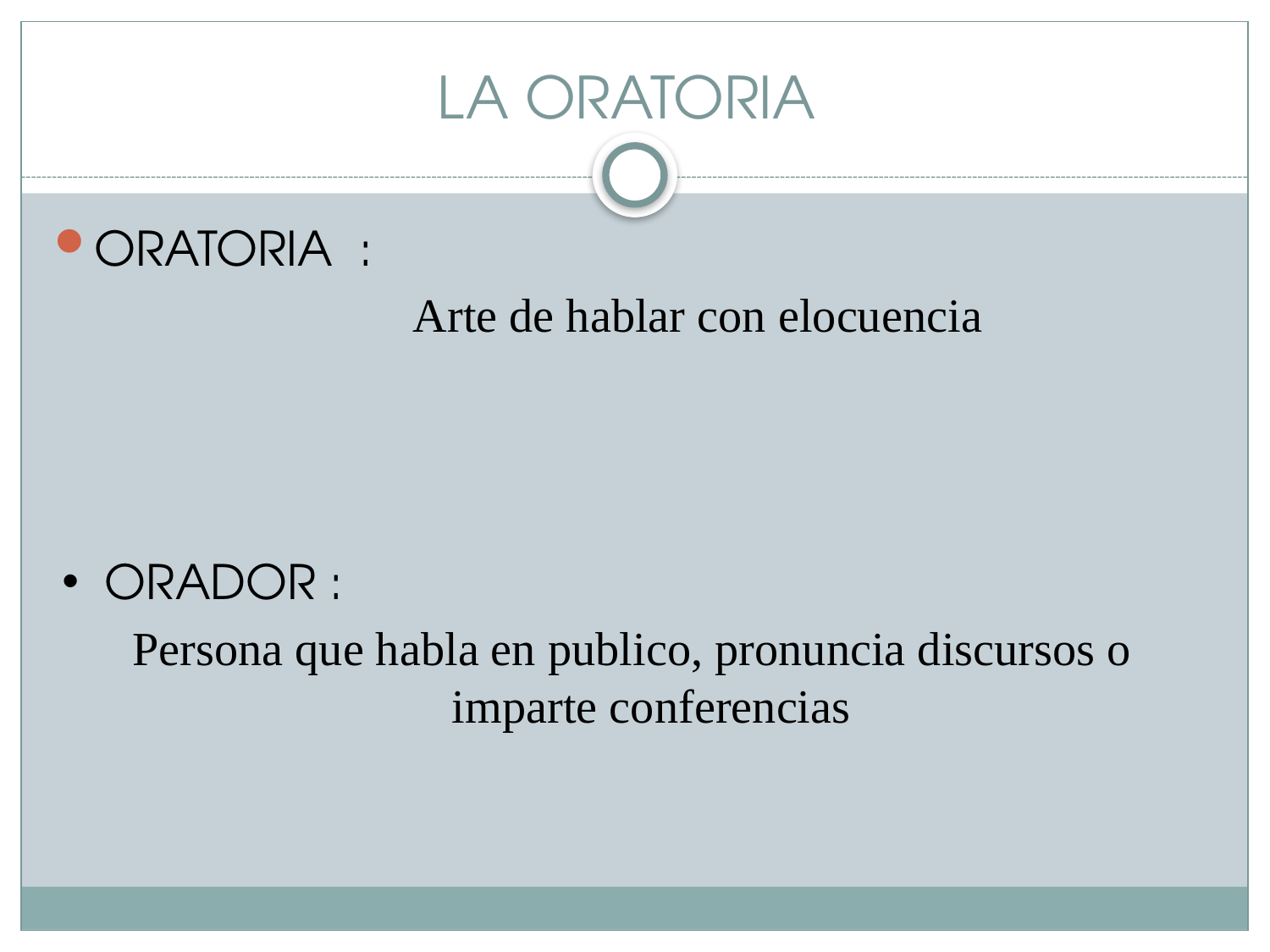

# LA ORATORIA
ORATORIA  :
          Arte de hablar con elocuencia

Persona que habla en publico, pronuncia discursos o imparte conferencias
  ORADOR :